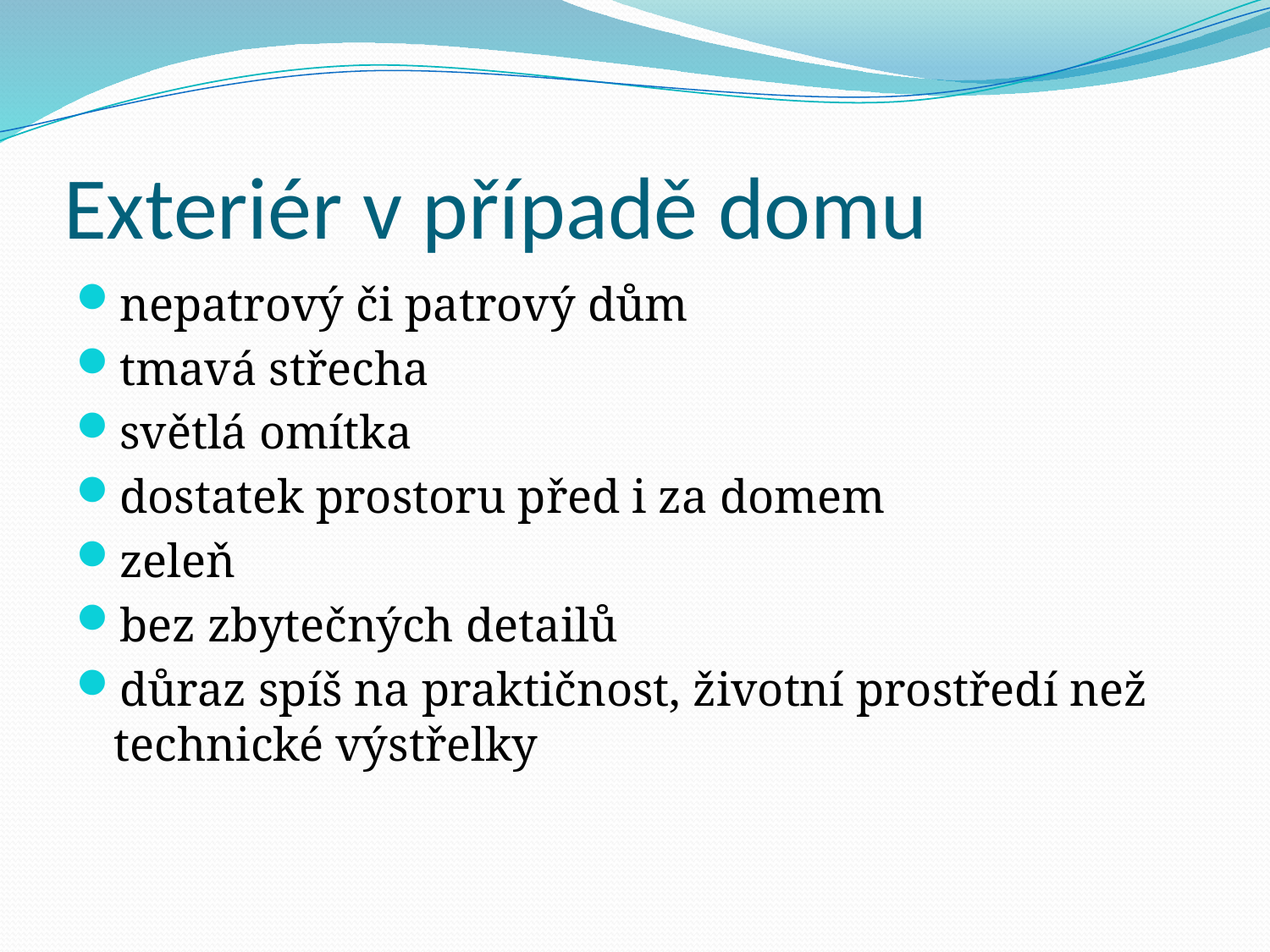

# Exteriér v případě domu
nepatrový či patrový dům
tmavá střecha
světlá omítka
dostatek prostoru před i za domem
zeleň
bez zbytečných detailů
důraz spíš na praktičnost, životní prostředí než technické výstřelky